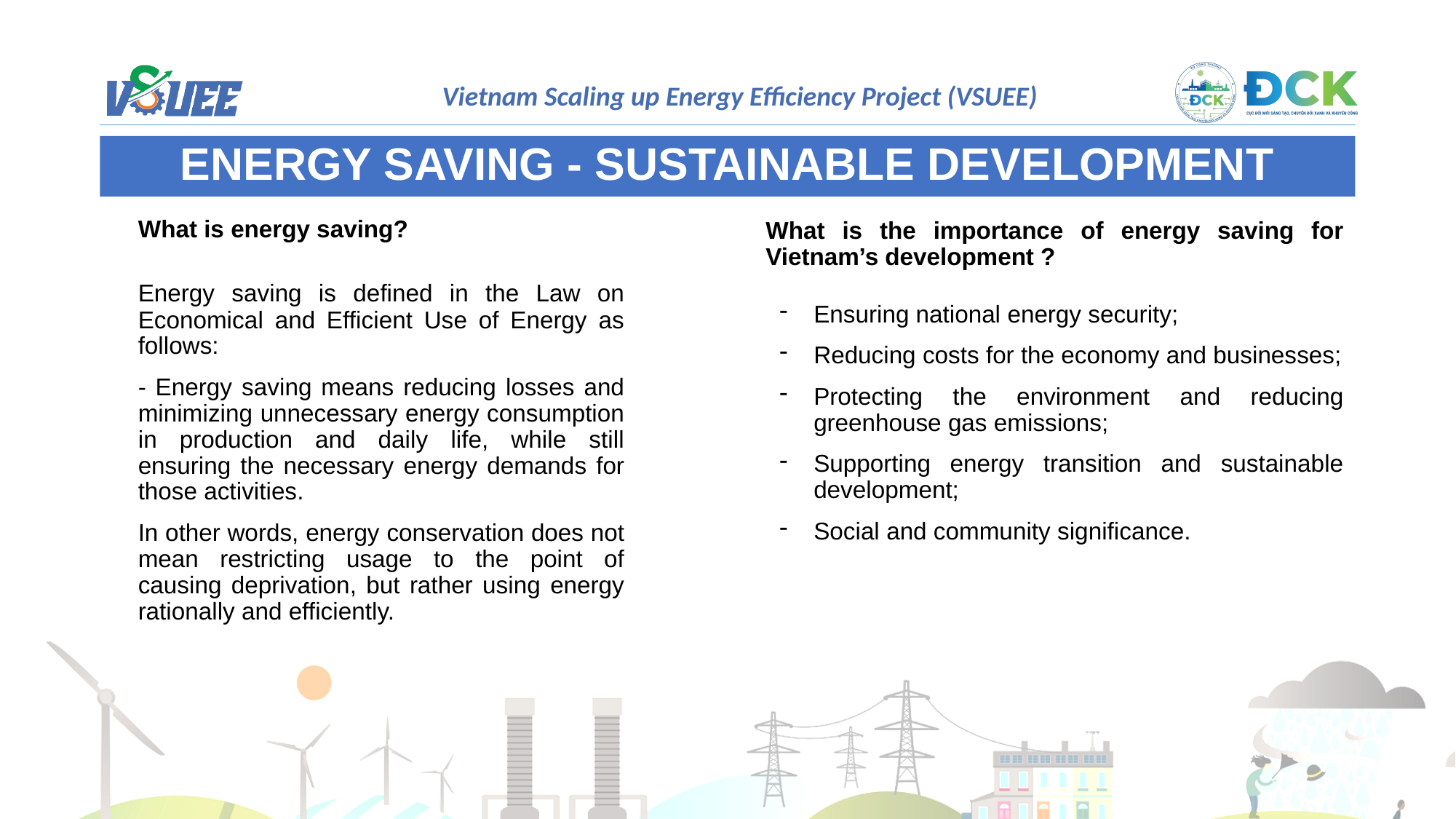

ENERGY SAVING - SUSTAINABLE DEVELOPMENT
What is energy saving?
What is the importance of energy saving for Vietnam’s development ?
Energy saving is defined in the Law on Economical and Efficient Use of Energy as follows:
- Energy saving means reducing losses and minimizing unnecessary energy consumption in production and daily life, while still ensuring the necessary energy demands for those activities.
In other words, energy conservation does not mean restricting usage to the point of causing deprivation, but rather using energy rationally and efficiently.
Ensuring national energy security;
Reducing costs for the economy and businesses;
Protecting the environment and reducing greenhouse gas emissions;
Supporting energy transition and sustainable development;
Social and community significance.